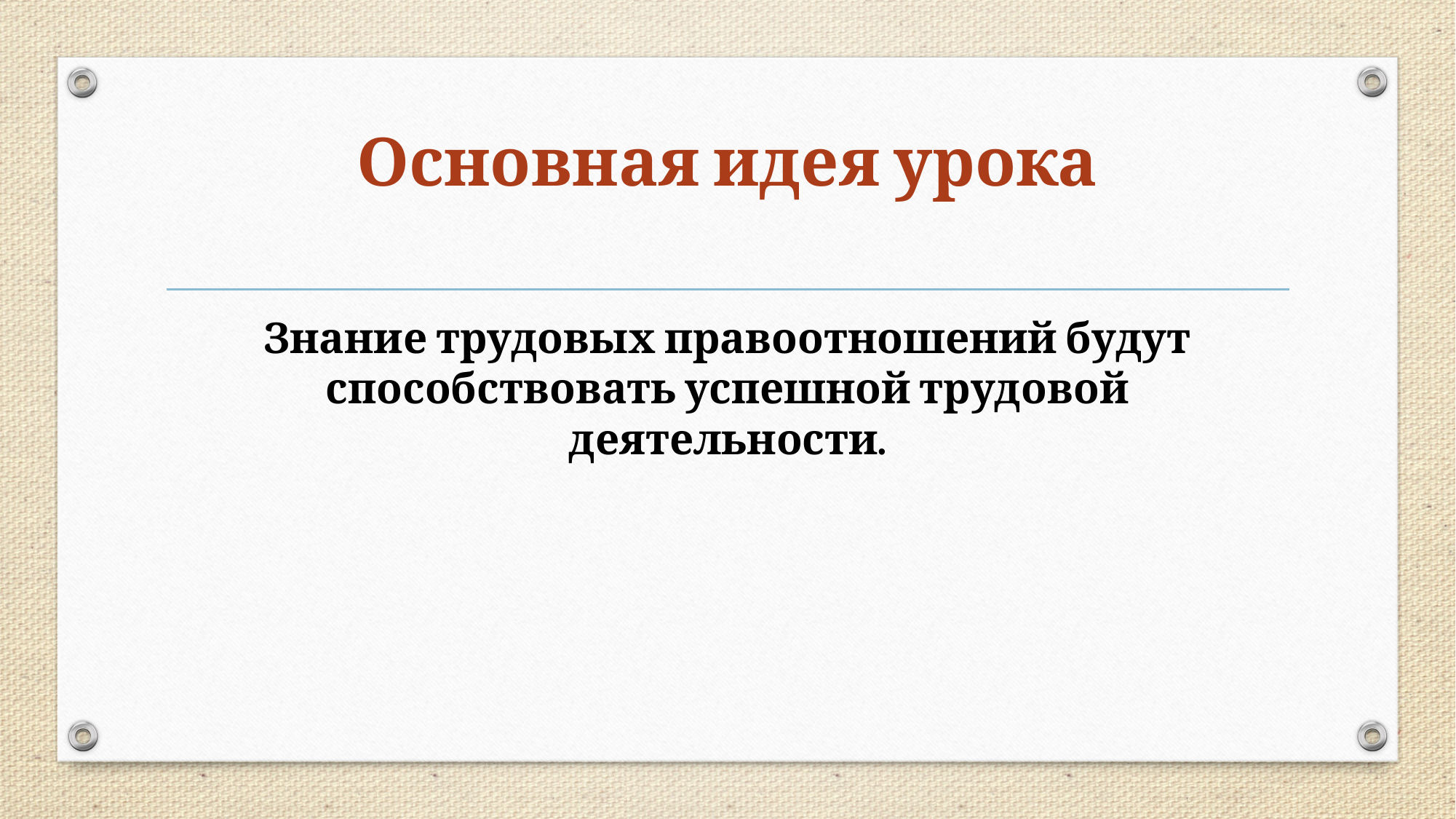

# Основная идея урока
Знание трудовых правоотношений будут способствовать успешной трудовой деятельности.